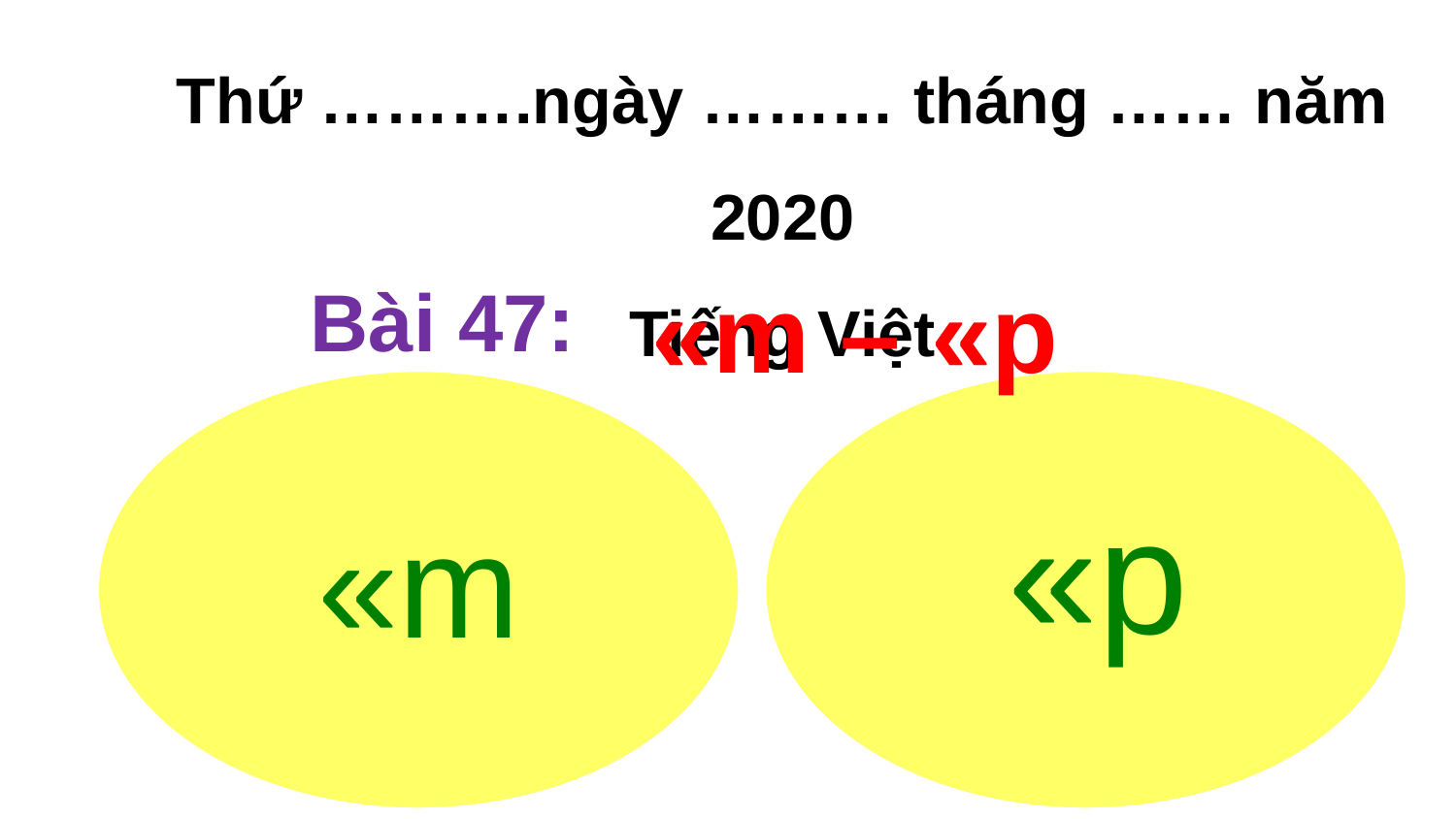

Thứ ……….ngày ……… tháng …… năm 2020
Tiếng Việt
«m – «p
Bài 47:

«p
«m